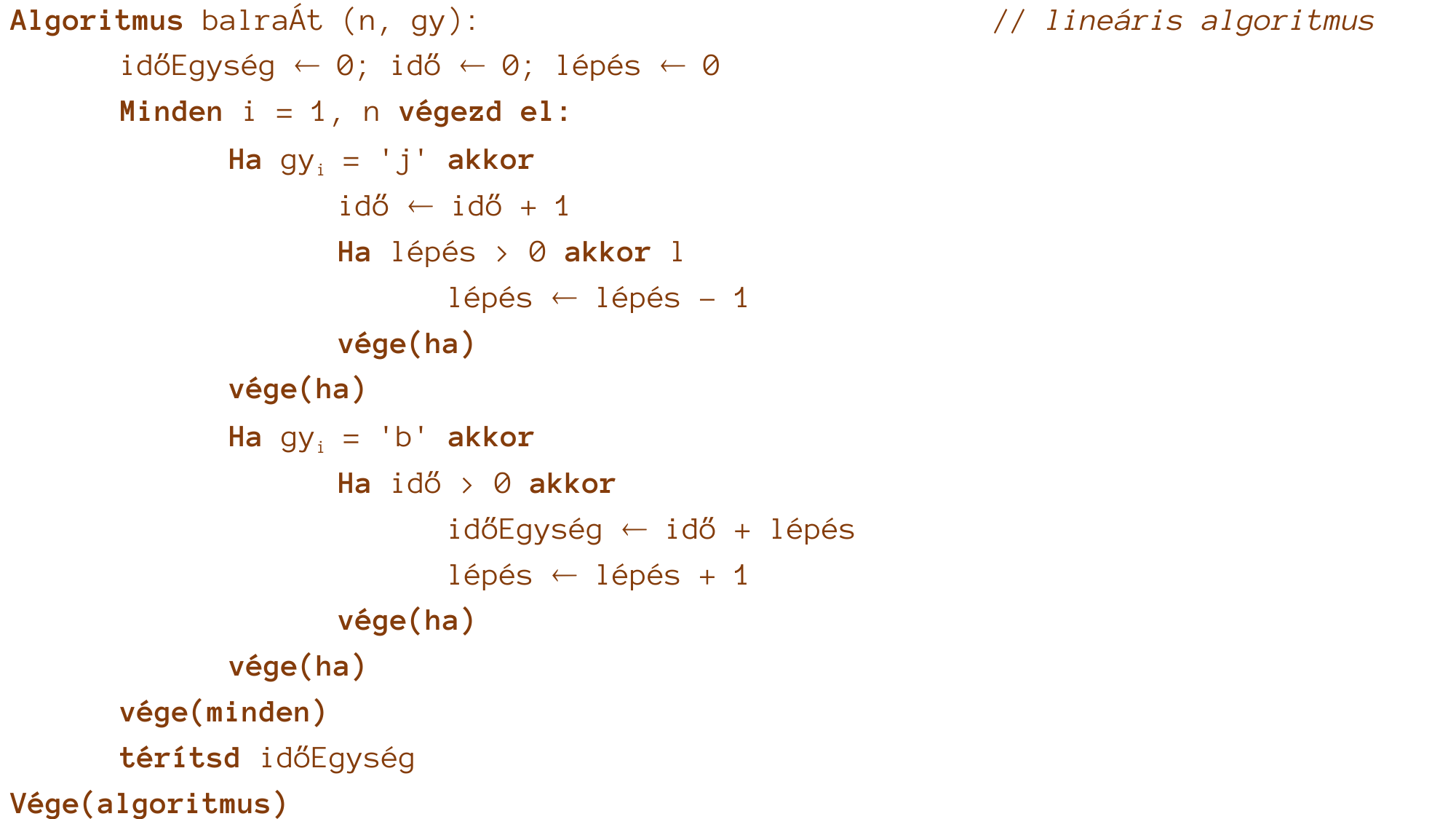

Algoritmus balraÁt (n, gy):					// lineáris algoritmus
	időEgység ← 0; idő ← 0; lépés ← 0
  	Minden i = 1, n végezd el:
    		Ha gyi = 'j' akkor
			idő ← idő + 1
	           	Ha lépés > 0 akkor l
				lépés ← lépés – 1
			vége(ha)
        	vége(ha)
	    	Ha gyi = 'b' akkor
    			Ha idő > 0 akkor
           			időEgység ← idő + lépés
    		   		lépés ← lépés + 1
           		vége(ha)
        	vége(ha)
    	vége(minden)
    	térítsd időEgység
Vége(algoritmus)